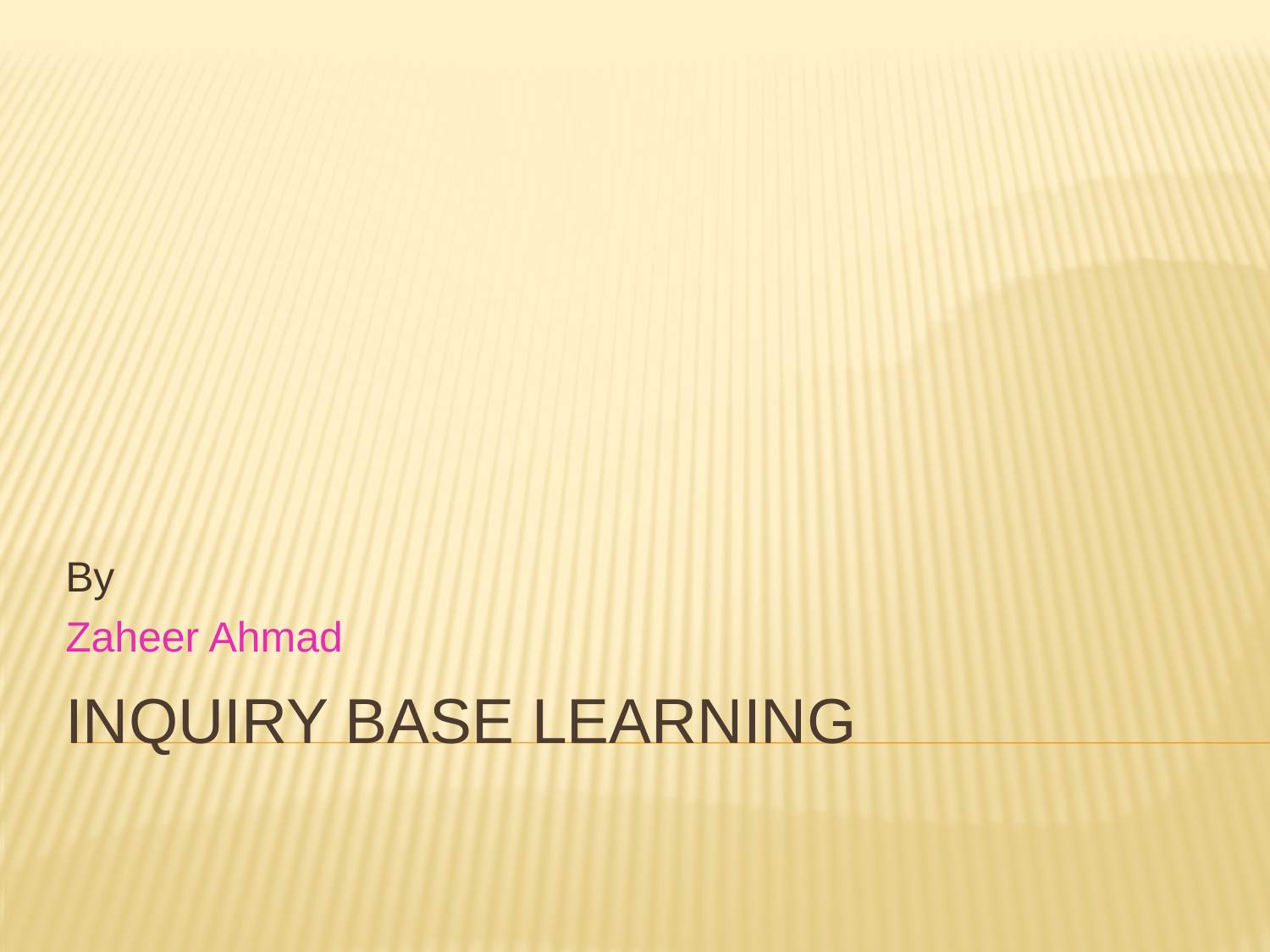

By
Zaheer Ahmad
# Inquiry Base Learning